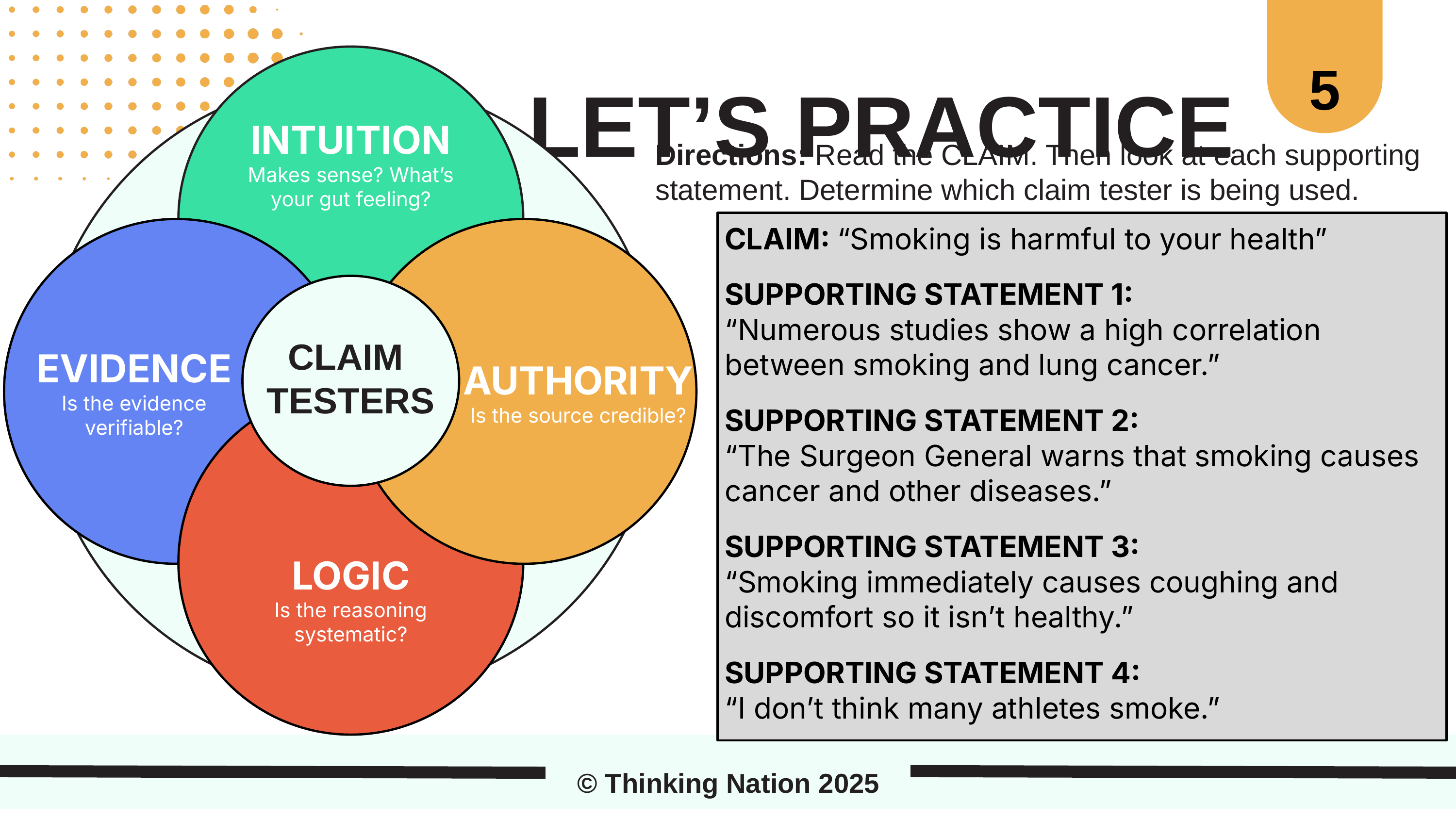

5
LET’S PRACTICE

INTUITION
Makes sense? What’s your gut feeling?

CLAIM
TESTERS
AUTHORITY
Is the source credible?
EVIDENCE
Is the evidence verifiable?

LOGIC
Is the reasoning systematic?
Directions: Read the CLAIM. Then look at each supporting statement. Determine which claim tester is being used.
CLAIM: “Smoking is harmful to your health”

SUPPORTING STATEMENT 1:
“Numerous studies show a high correlation between smoking and lung cancer.”

SUPPORTING STATEMENT 2:
“The Surgeon General warns that smoking causes cancer and other diseases.”

SUPPORTING STATEMENT 3:
“Smoking immediately causes coughing and discomfort so it isn’t healthy.”

SUPPORTING STATEMENT 4:
“I don’t think many athletes smoke.”

© Thinking Nation 2025